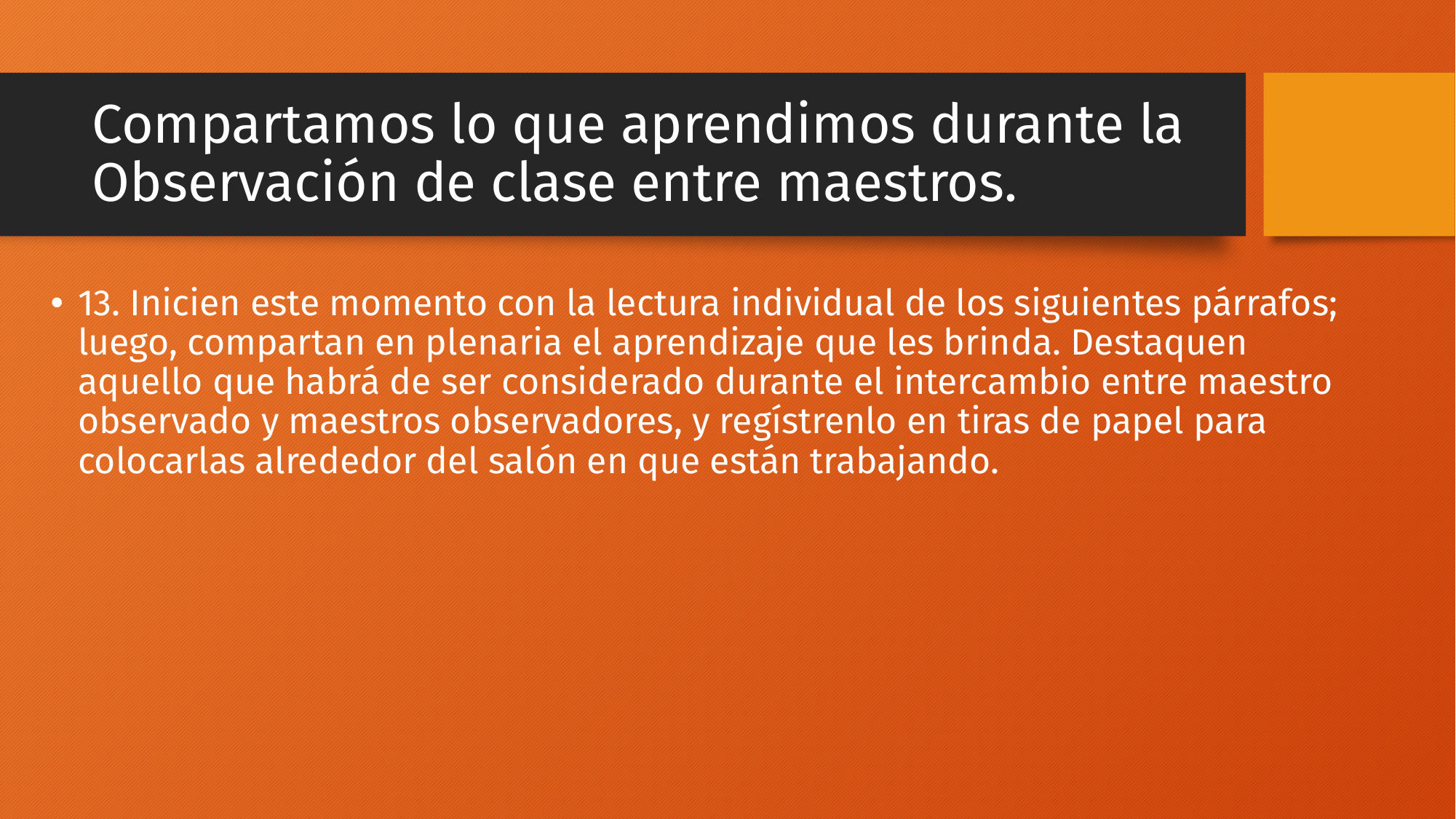

# Compartamos lo que aprendimos durante la Observación de clase entre maestros.
13. Inicien este momento con la lectura individual de los siguientes párrafos; luego, compartan en plenaria el aprendizaje que les brinda. Destaquen aquello que habrá de ser considerado durante el intercambio entre maestro observado y maestros observadores, y regístrenlo en tiras de papel para colocarlas alrededor del salón en que están trabajando.